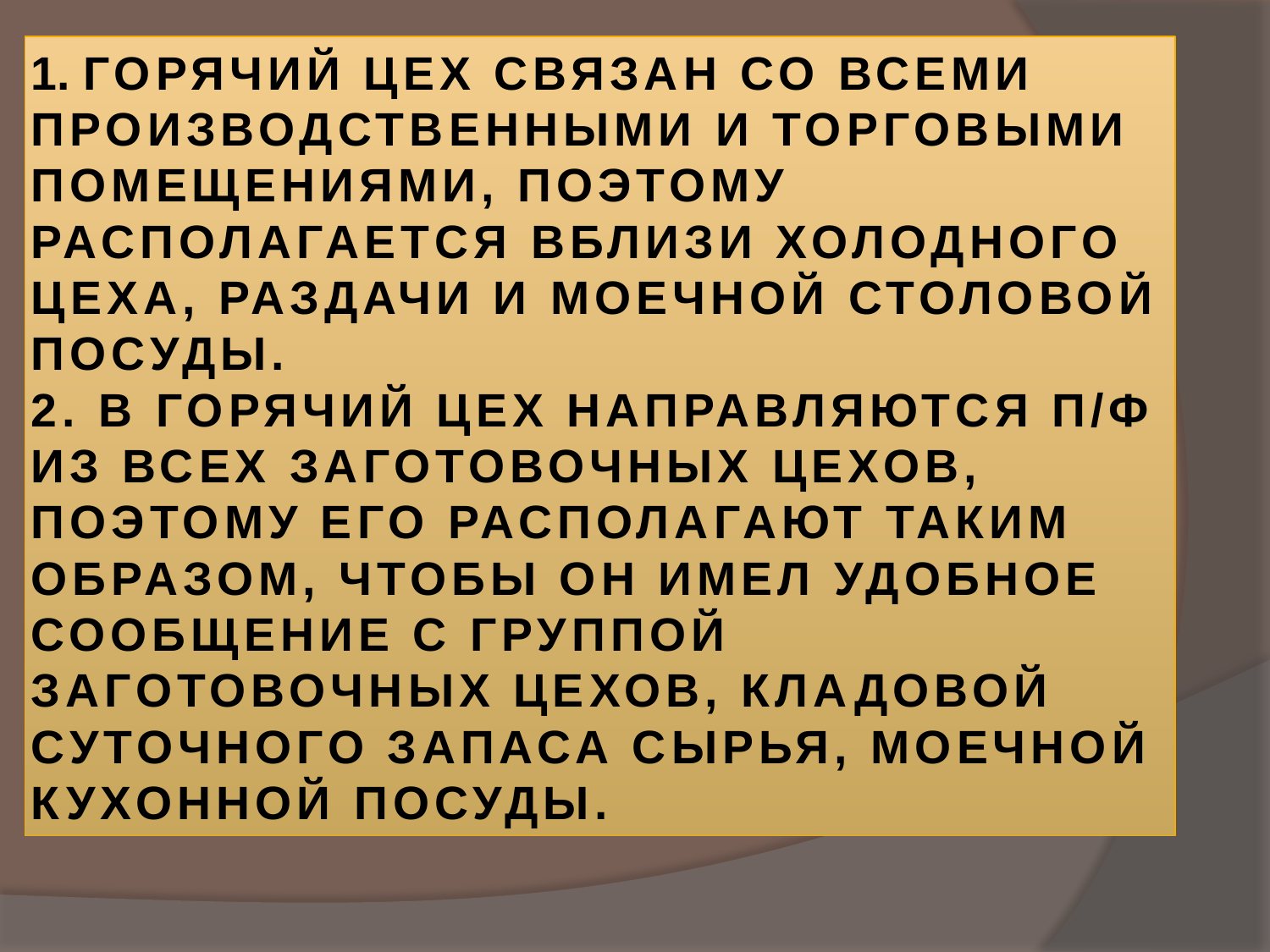

# 1. ГОРЯЧИЙ ЦЕХ СВЯЗАН СО ВСЕМИ ПРОИЗВОДСТВЕННЫМИ И ТОРГОВЫМИ ПОМЕЩЕНИЯМИ, ПОЭТОМУ РАСПОЛАГАЕТСЯ ВБЛИЗИ ХОЛОДНОГО ЦЕХА, РАЗДАЧИ И МОЕЧНОЙ СТОЛОВОЙ ПОСУДЫ. 2. В ГОРЯЧИЙ ЦЕХ НАПРАВЛЯЮТСЯ П/Ф ИЗ ВСЕХ ЗАГОТОВОЧНЫХ ЦЕХОВ, ПОЭТОМУ ЕГО РАСПОЛАГАЮТ ТАКИМ ОБРАЗОМ, ЧТОБЫ ОН ИМЕЛ УДОБНОЕ СООБЩЕНИЕ С ГРУППОЙ ЗАГОТОВОЧНЫХ ЦЕХОВ, КЛАДОВОЙ СУТОЧНОГО ЗАПАСА СЫРЬЯ, МОЕЧНОЙ КУХОННОЙ ПОСУДЫ.